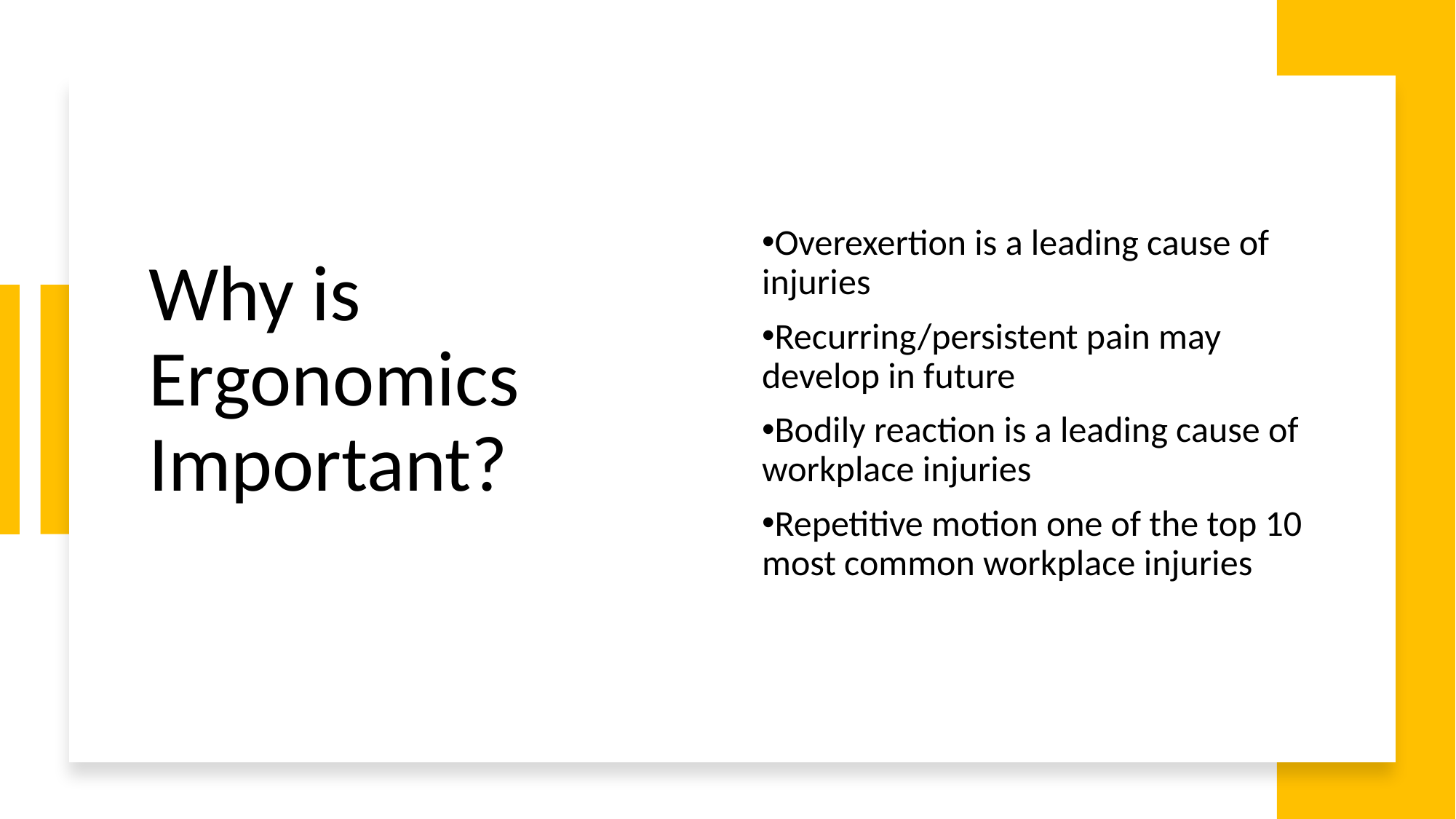

# Why is Ergonomics Important?
Overexertion is a leading cause of injuries
Recurring/persistent pain may develop in future
Bodily reaction is a leading cause of workplace injuries
Repetitive motion one of the top 10 most common workplace injuries